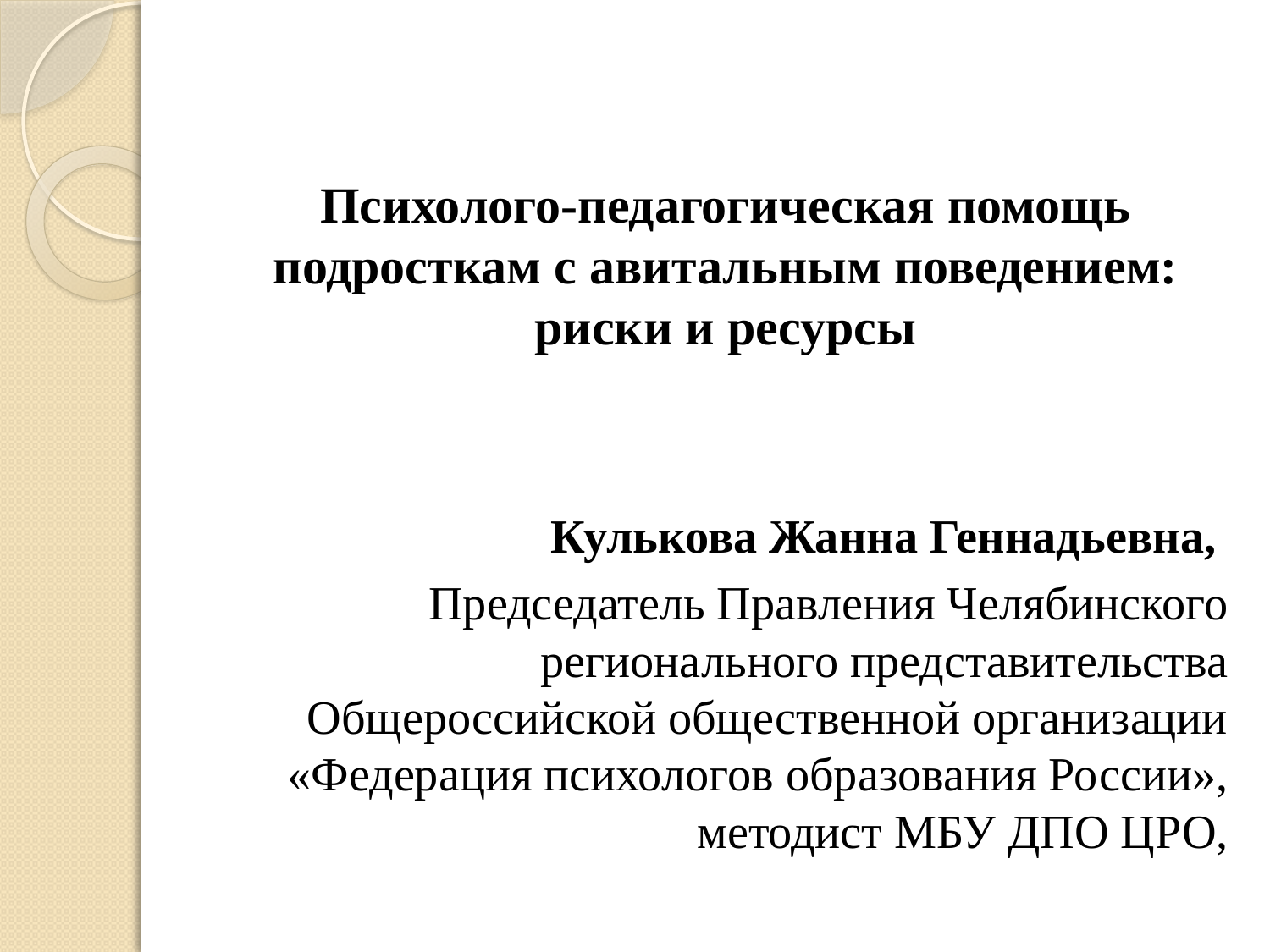

#
Психолого-педагогическая помощь подросткам с авитальным поведением: риски и ресурсы

Кулькова Жанна Геннадьевна,
Председатель Правления Челябинского регионального представительства Общероссийской общественной организации «Федерация психологов образования России», методист МБУ ДПО ЦРО,